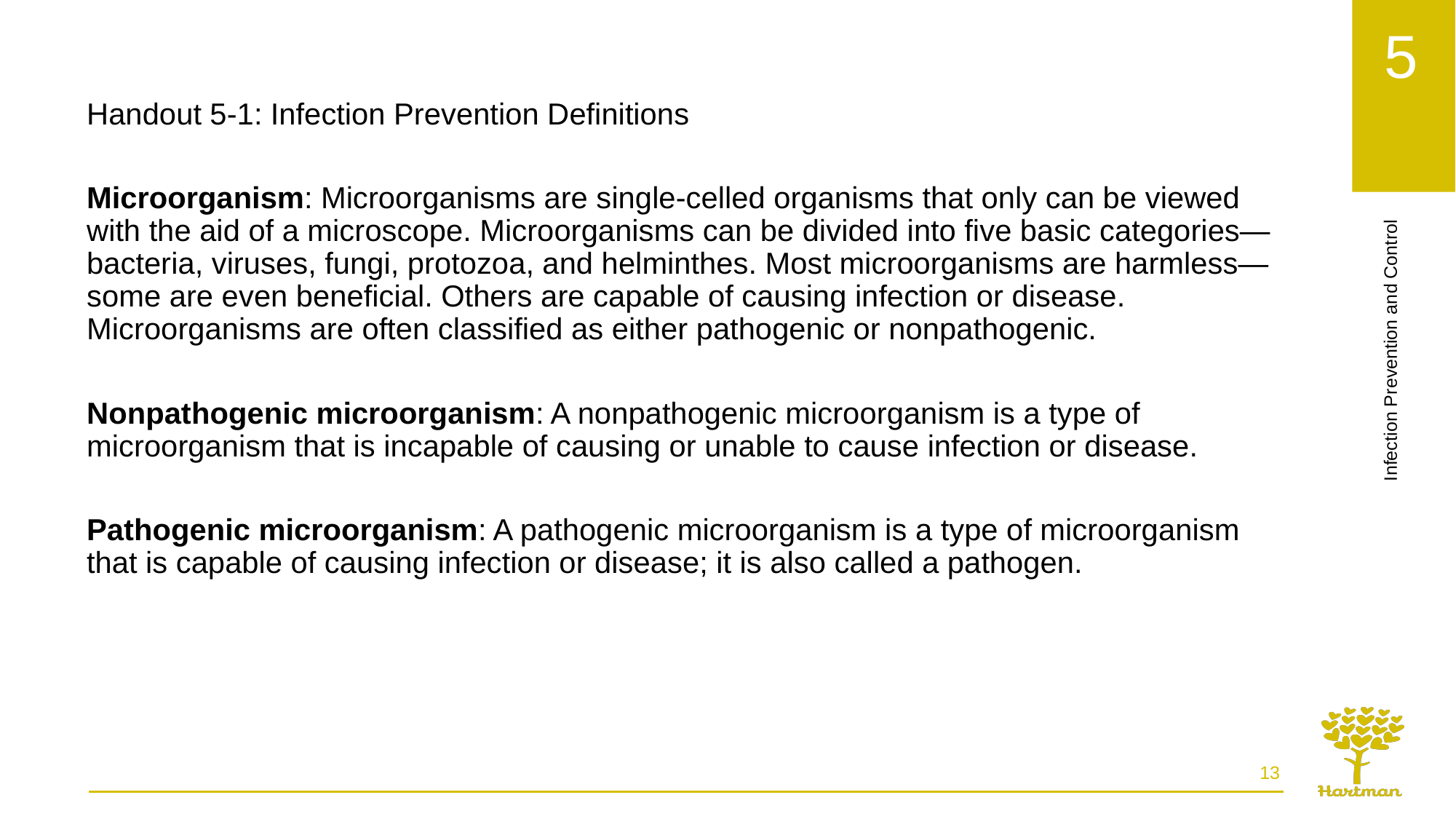

Handout 5-1: Infection Prevention Definitions

Microorganism: Microorganisms are single-celled organisms that only can be viewed with the aid of a microscope. Microorganisms can be divided into five basic categories—bacteria, viruses, fungi, protozoa, and helminthes. Most microorganisms are harmless—some are even beneficial. Others are capable of causing infection or disease. Microorganisms are often classified as either pathogenic or nonpathogenic.

Nonpathogenic microorganism: A nonpathogenic microorganism is a type of microorganism that is incapable of causing or unable to cause infection or disease.

Pathogenic microorganism: A pathogenic microorganism is a type of microorganism that is capable of causing infection or disease; it is also called a pathogen.

13